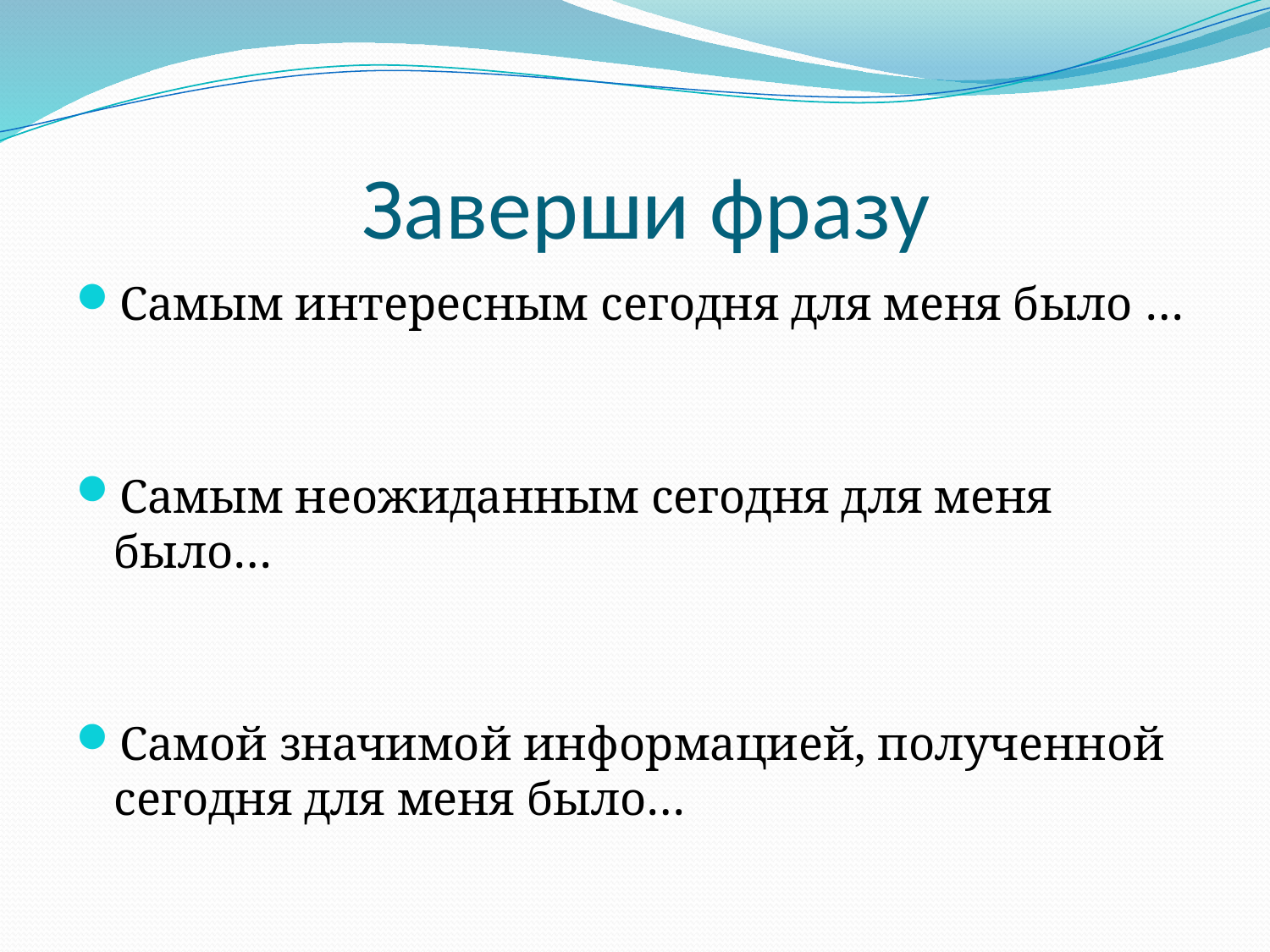

# Заверши фразу
Самым интересным сегодня для меня было …

Самым неожиданным сегодня для меня было…

Самой значимой информацией, полученной сегодня для меня было…